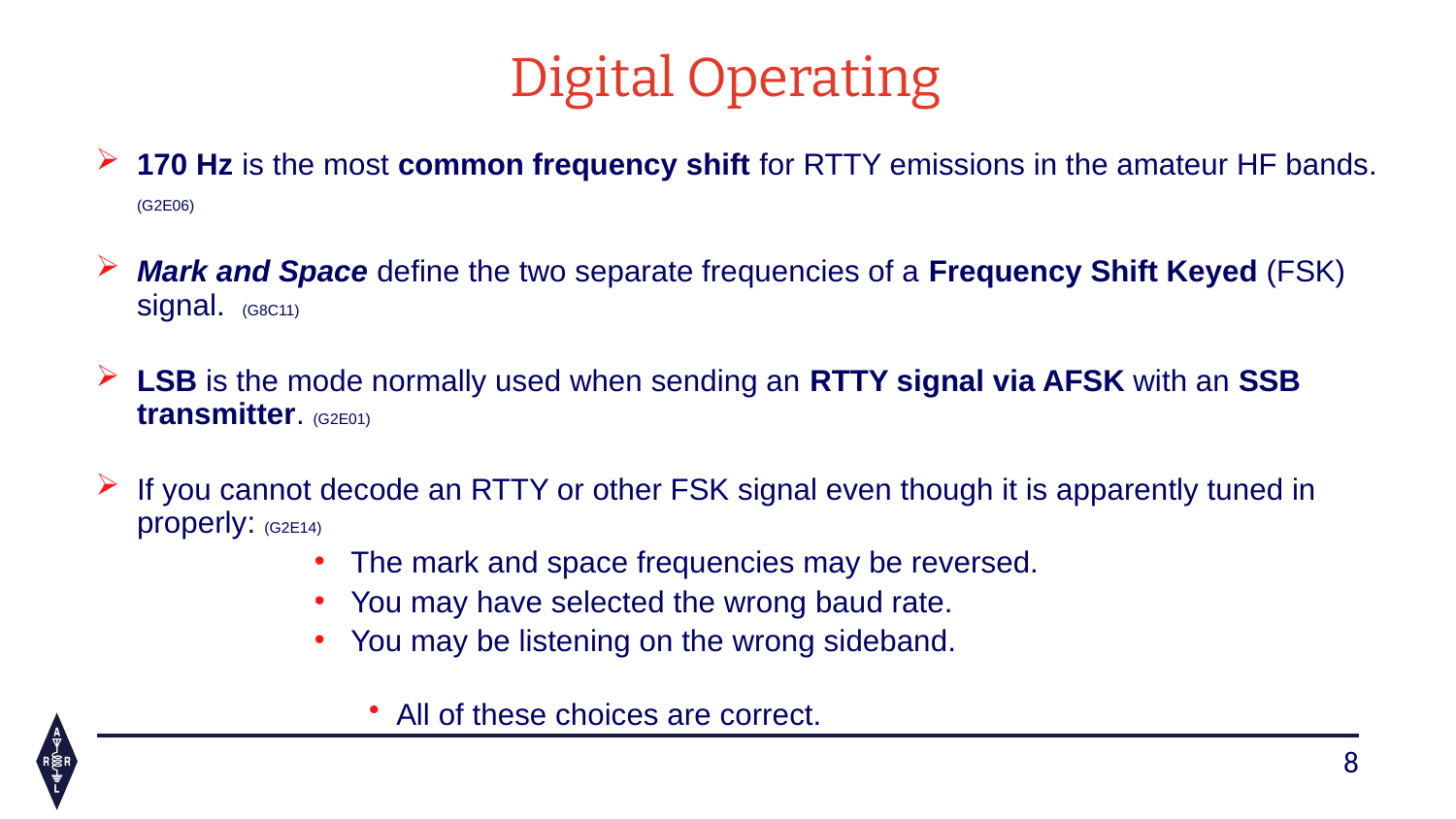

# Digital Operating
170 Hz is the most common frequency shift for RTTY emissions in the amateur HF bands. (G2E06)

Mark and Space define the two separate frequencies of a Frequency Shift Keyed (FSK)  signal.  (G8C11)

LSB is the mode normally used when sending an RTTY signal via AFSK with an SSB transmitter. (G2E01)

If you cannot decode an RTTY or other FSK signal even though it is apparently tuned in properly: (G2E14)
The mark and space frequencies may be reversed.
You may have selected the wrong baud rate.
You may be listening on the wrong sideband.

All of these choices are correct.

8